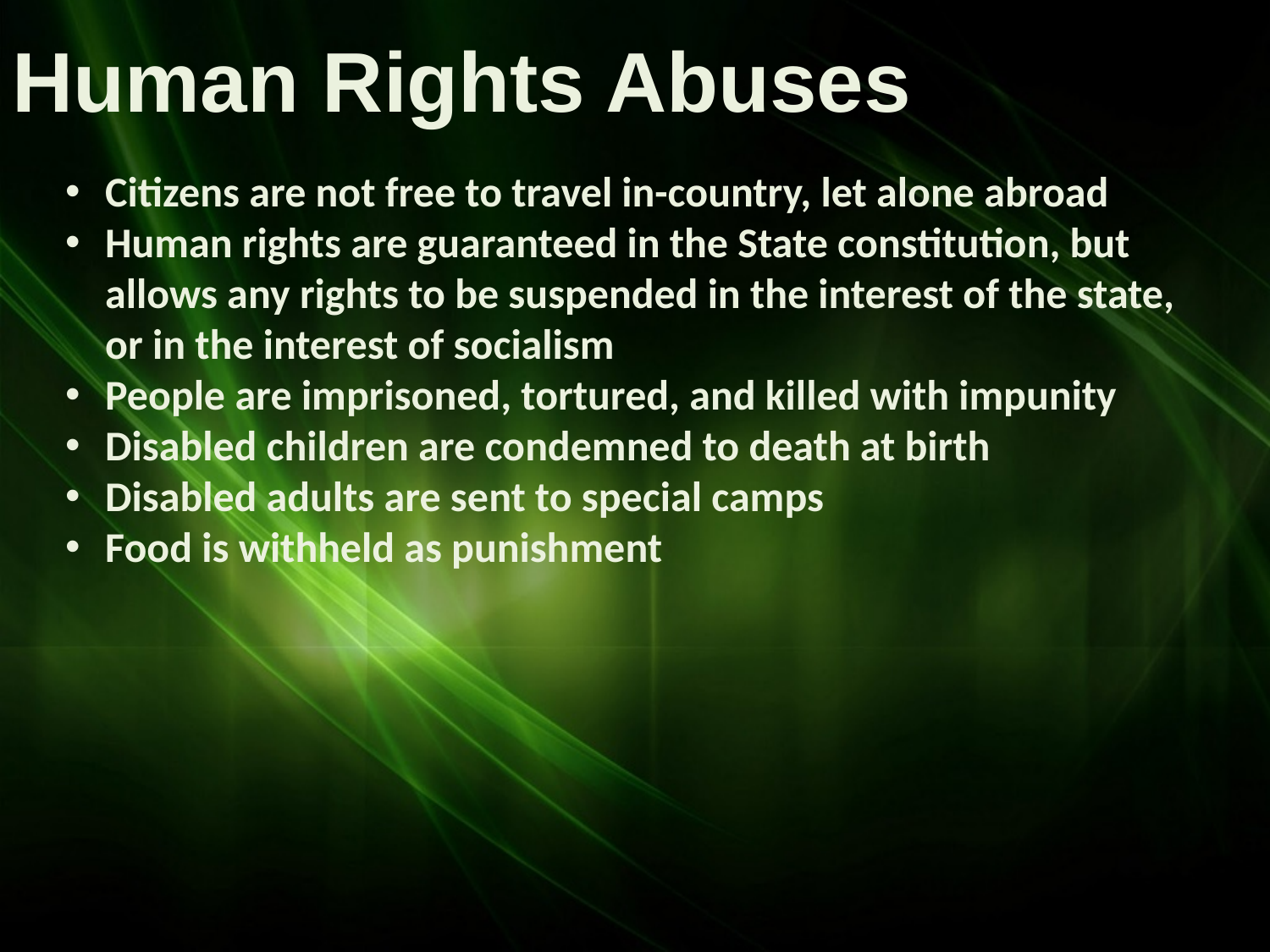

Human Rights Abuses

Citizens are not free to travel in-country, let alone abroad
Human rights are guaranteed in the State constitution, but allows any rights to be suspended in the interest of the state, or in the interest of socialism
People are imprisoned, tortured, and killed with impunity
Disabled children are condemned to death at birth
Disabled adults are sent to special camps
Food is withheld as punishment